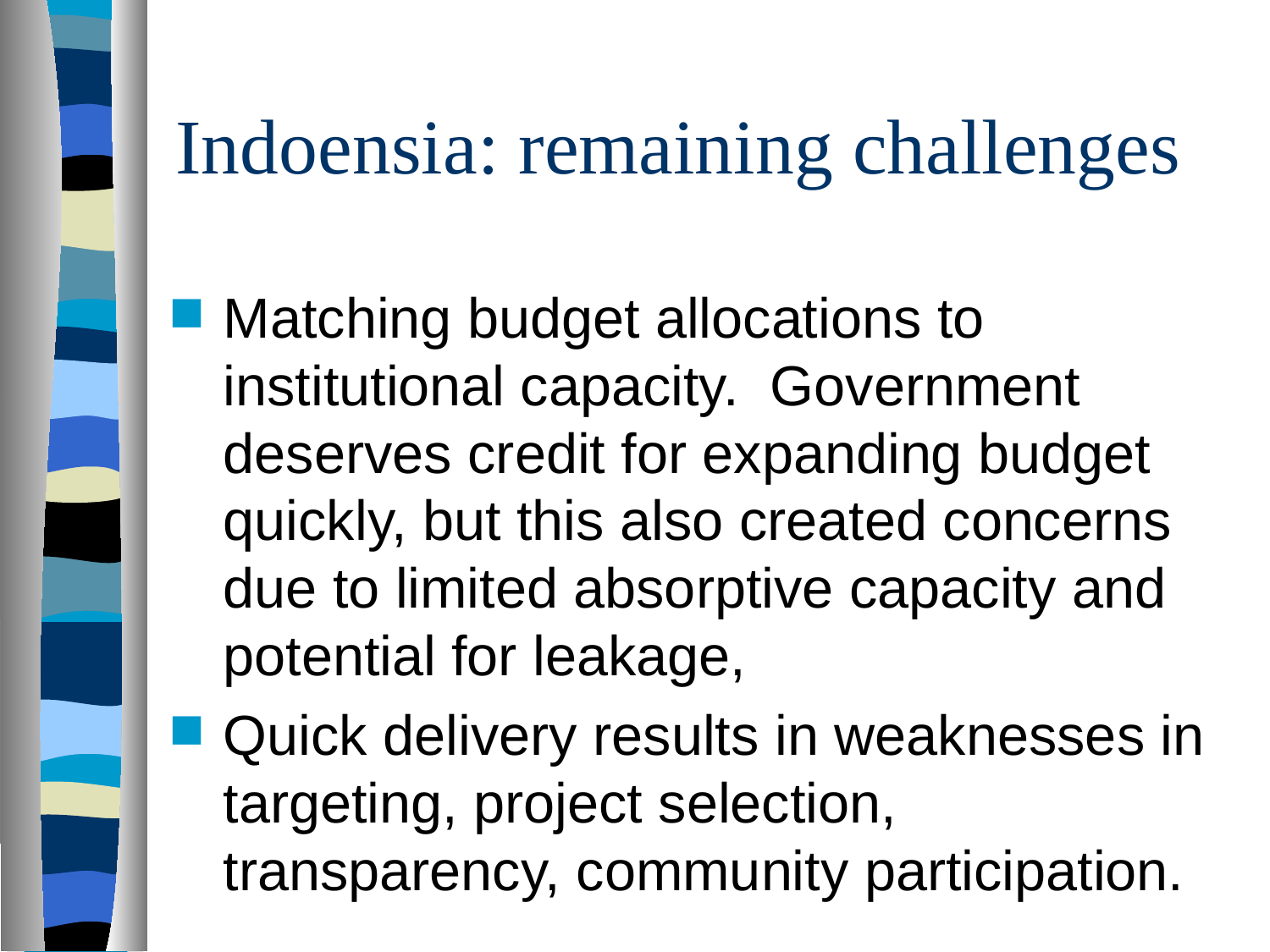

# Indoensia: remaining challenges
Matching budget allocations to institutional capacity.  Government deserves credit for expanding budget quickly, but this also created concerns due to limited absorptive capacity and potential for leakage,
Quick delivery results in weaknesses in targeting, project selection, transparency, community participation.